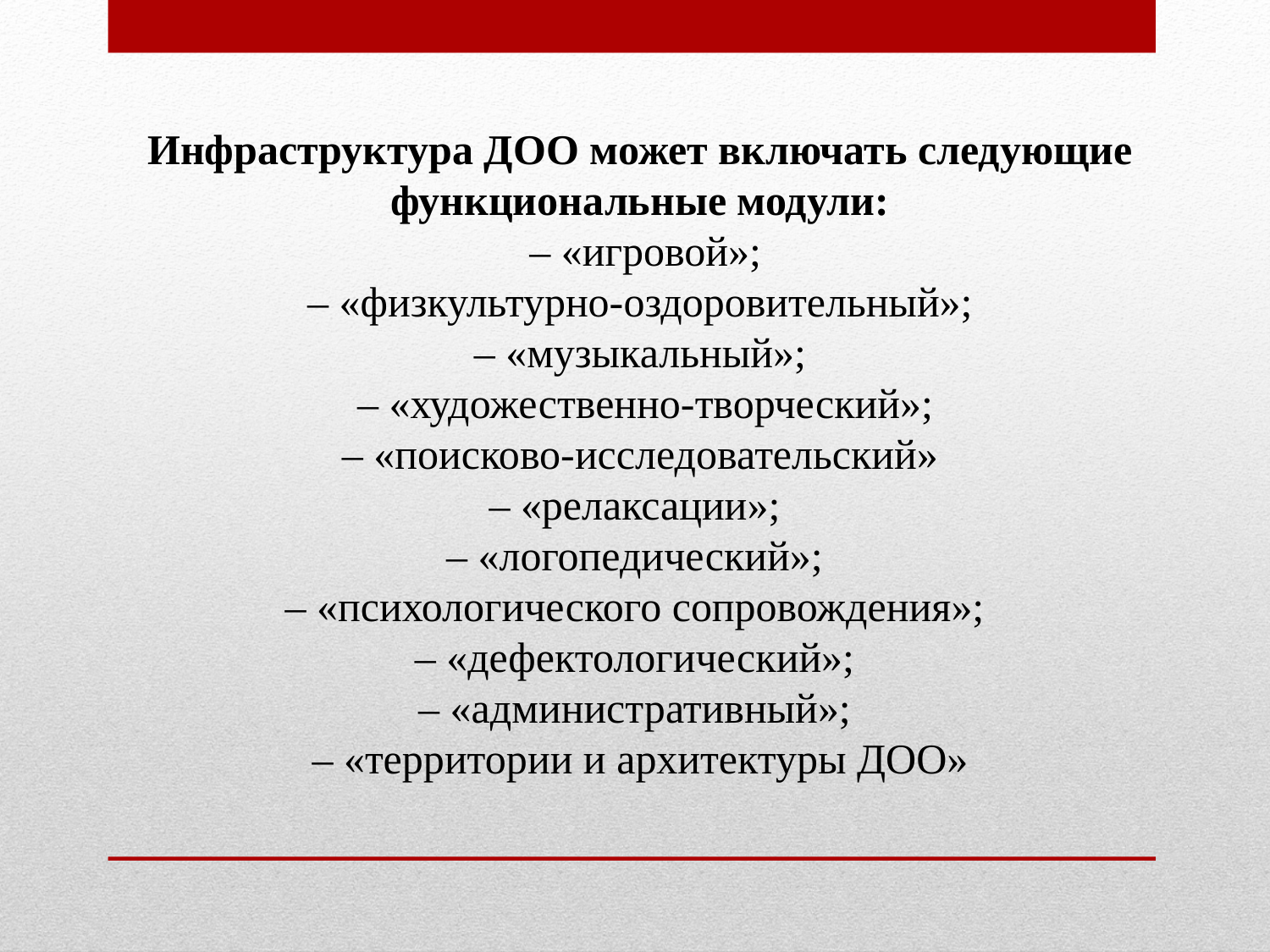

Инфраструктура ДОО может включать следующие функциональные модули:
 – «игровой»;
 – «физкультурно-оздоровительный»;
– «музыкальный»;
 – «художественно-творческий»;
 – «поисково-исследовательский»
– «релаксации»;
– «логопедический»;
– «психологического сопровождения»;
– «дефектологический»;
– «административный»;
– «территории и архитектуры ДОО»